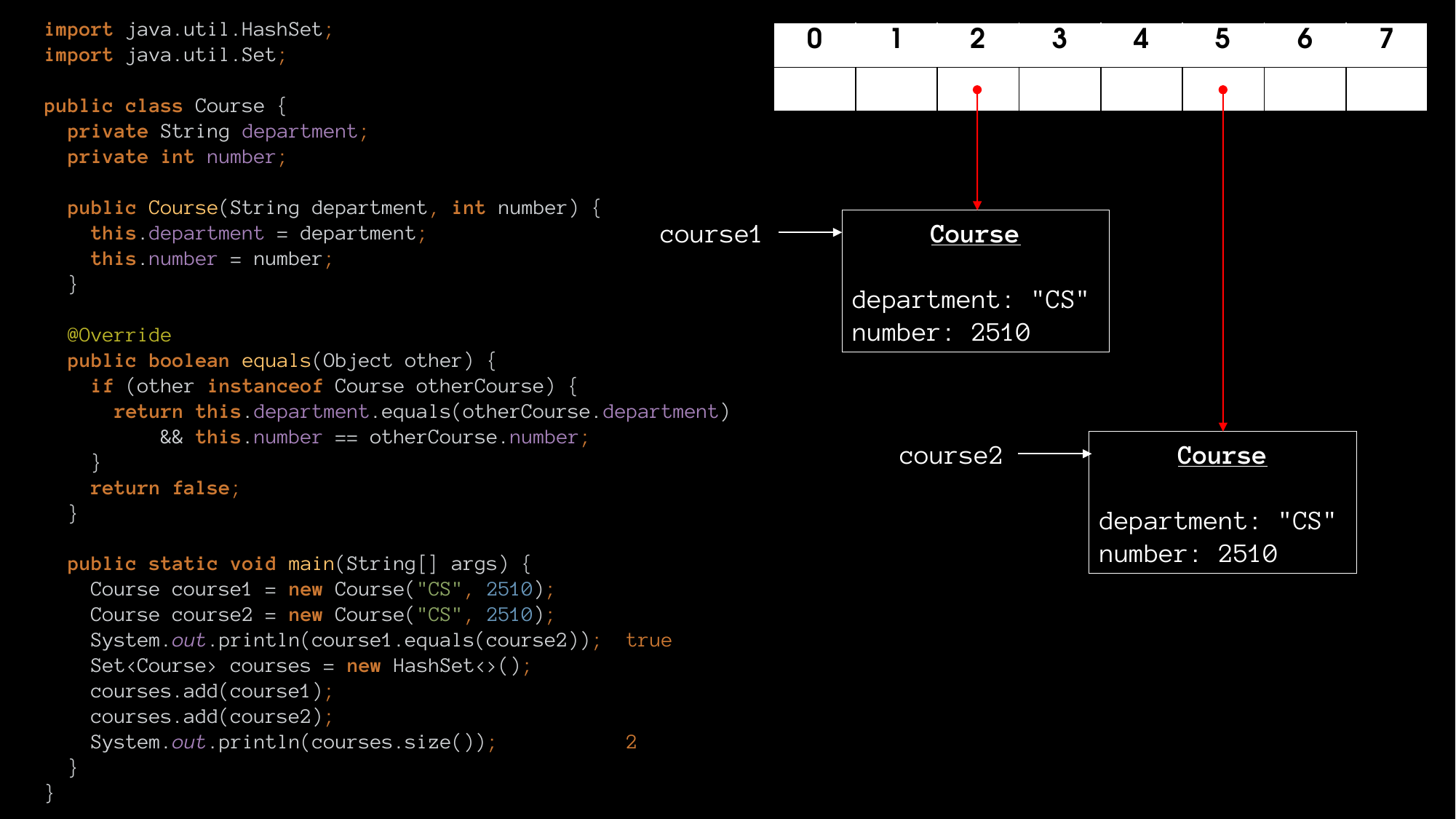

import java.util.HashSet;
import java.util.Set;
public class Course {
  private String department;
  private int number;
  public Course(String department, int number) {
    this.department = department;
    this.number = number;
  }
  @Override
  public boolean equals(Object other) {
    if (other instanceof Course otherCourse) {
      return this.department.equals(otherCourse.department)
          && this.number == otherCourse.number;
    }
    return false;
  }
  public static void main(String[] args) {
    Course course1 = new Course("CS", 2510);
    Course course2 = new Course("CS", 2510);
    System.out.println(course1.equals(course2));  true
    Set<Course> courses = new HashSet<>();
    courses.add(course1);
    courses.add(course2);
    System.out.println(courses.size());           2
  }
}
| 0 | 1 | 2 | 3 | 4 | 5 | 6 | 7 |
| --- | --- | --- | --- | --- | --- | --- | --- |
|  |  |  |  |  |  |  |  |

course1
Course

department: "CS"
number: 2510

course2
Course

department: "CS"
number: 2510